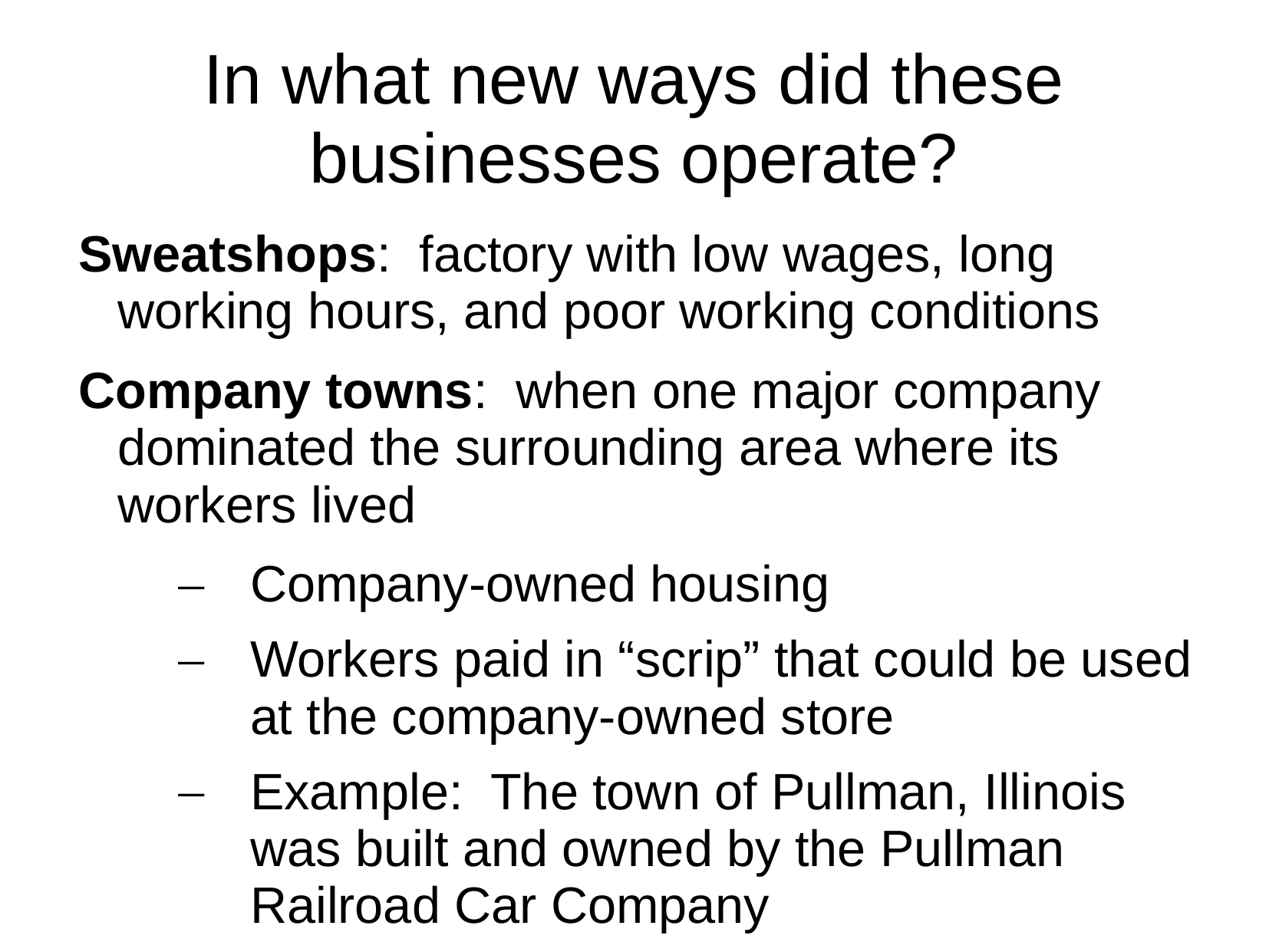

# In what new ways did these businesses operate?
Sweatshops:  factory with low wages, long working hours, and poor working conditions
Company towns:  when one major company dominated the surrounding area where its workers lived
Company-owned housing
Workers paid in “scrip” that could be used at the company-owned store
Example:  The town of Pullman, Illinois was built and owned by the Pullman Railroad Car Company